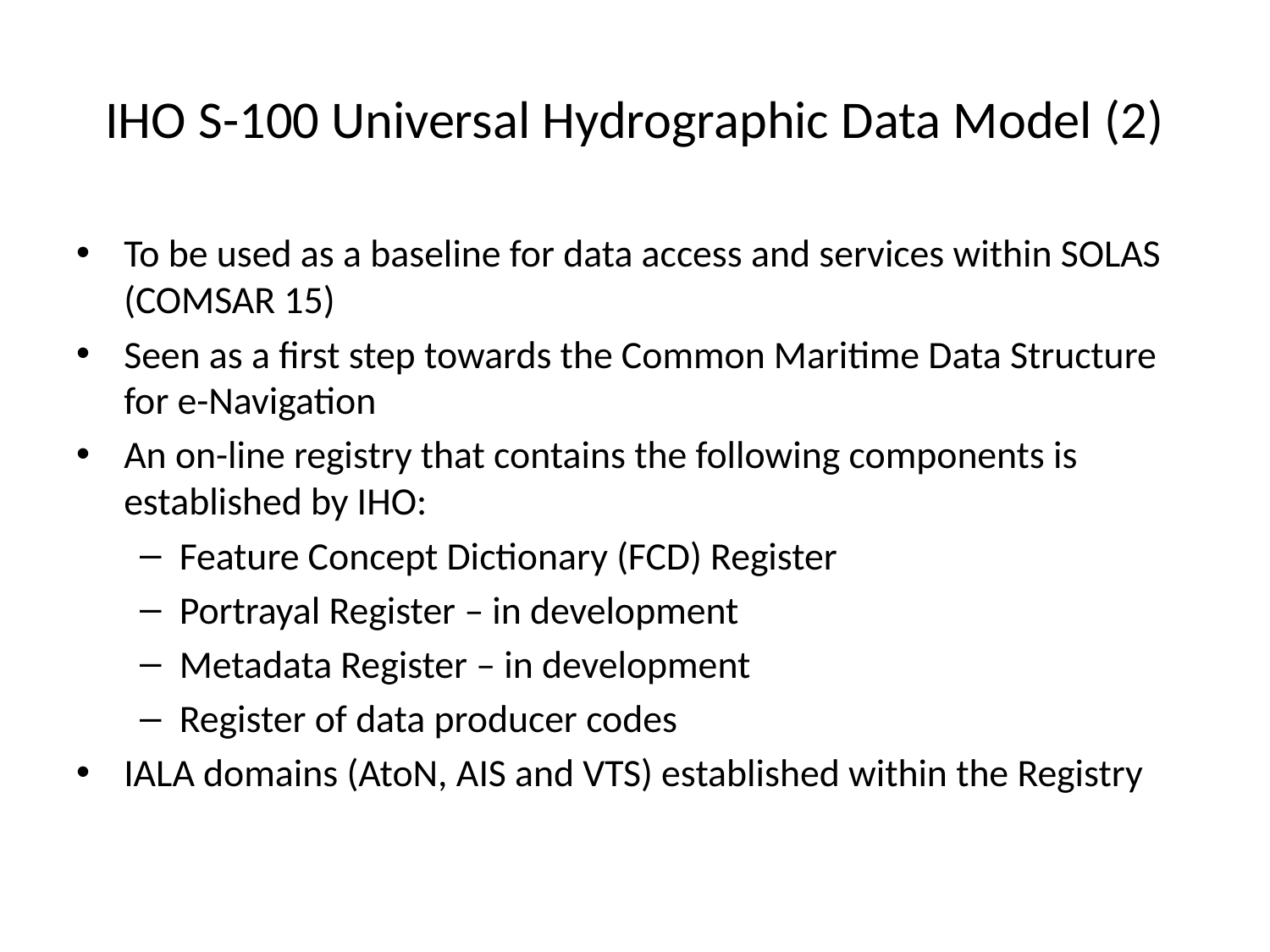

# IHO S-100 Universal Hydrographic Data Model (2)
To be used as a baseline for data access and services within SOLAS (COMSAR 15)
Seen as a first step towards the Common Maritime Data Structure for e-Navigation
An on-line registry that contains the following components is established by IHO:
Feature Concept Dictionary (FCD) Register
Portrayal Register – in development
Metadata Register – in development
Register of data producer codes
IALA domains (AtoN, AIS and VTS) established within the Registry